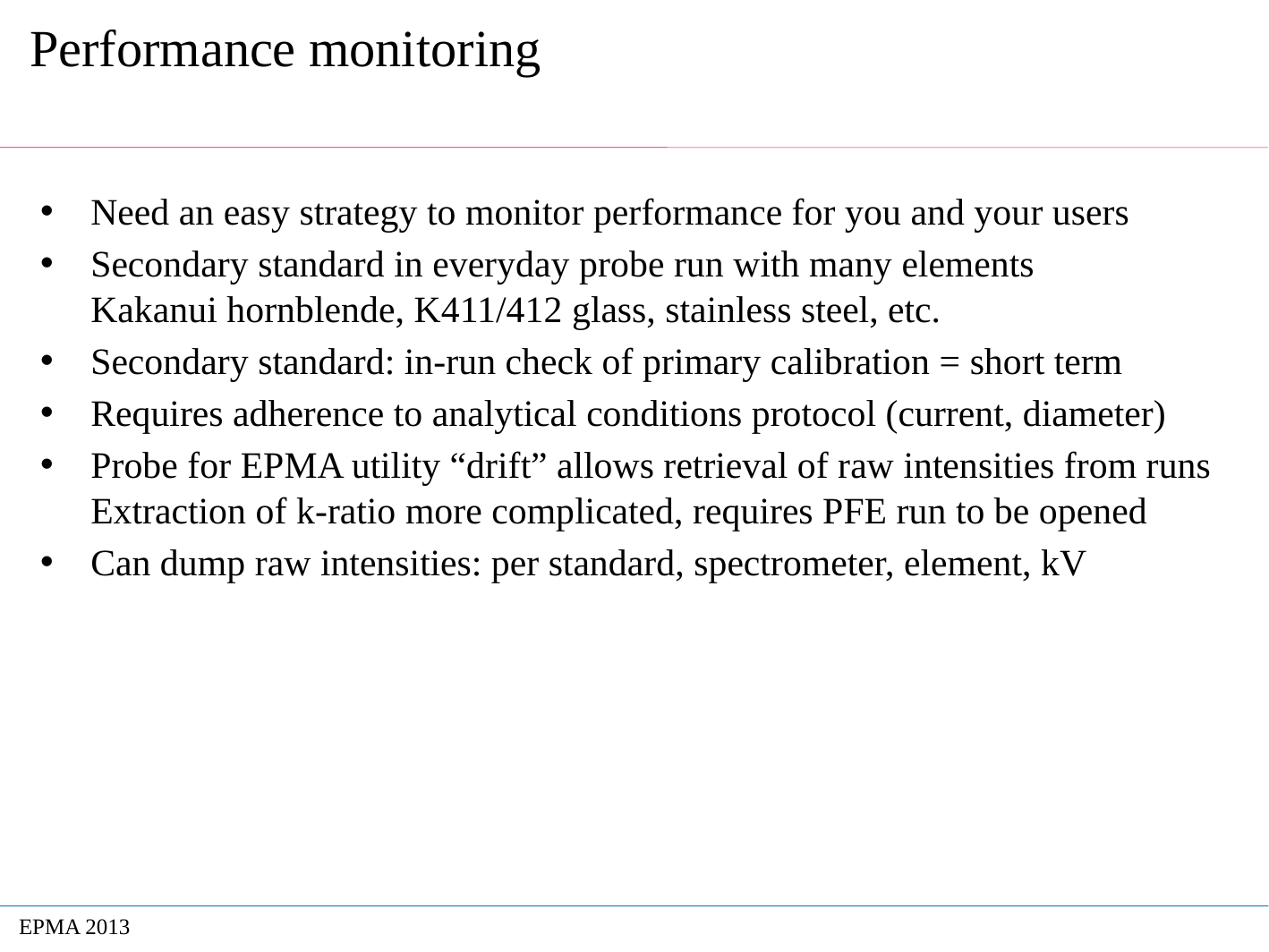

# Performance monitoring
Need an easy strategy to monitor performance for you and your users
Secondary standard in everyday probe run with many elements
Kakanui hornblende, K411/412 glass, stainless steel, etc.
Secondary standard: in-run check of primary calibration = short term
Requires adherence to analytical conditions protocol (current, diameter)
Probe for EPMA utility “drift” allows retrieval of raw intensities from runs
Extraction of k-ratio more complicated, requires PFE run to be opened
Can dump raw intensities: per standard, spectrometer, element, kV
EPMA 2013